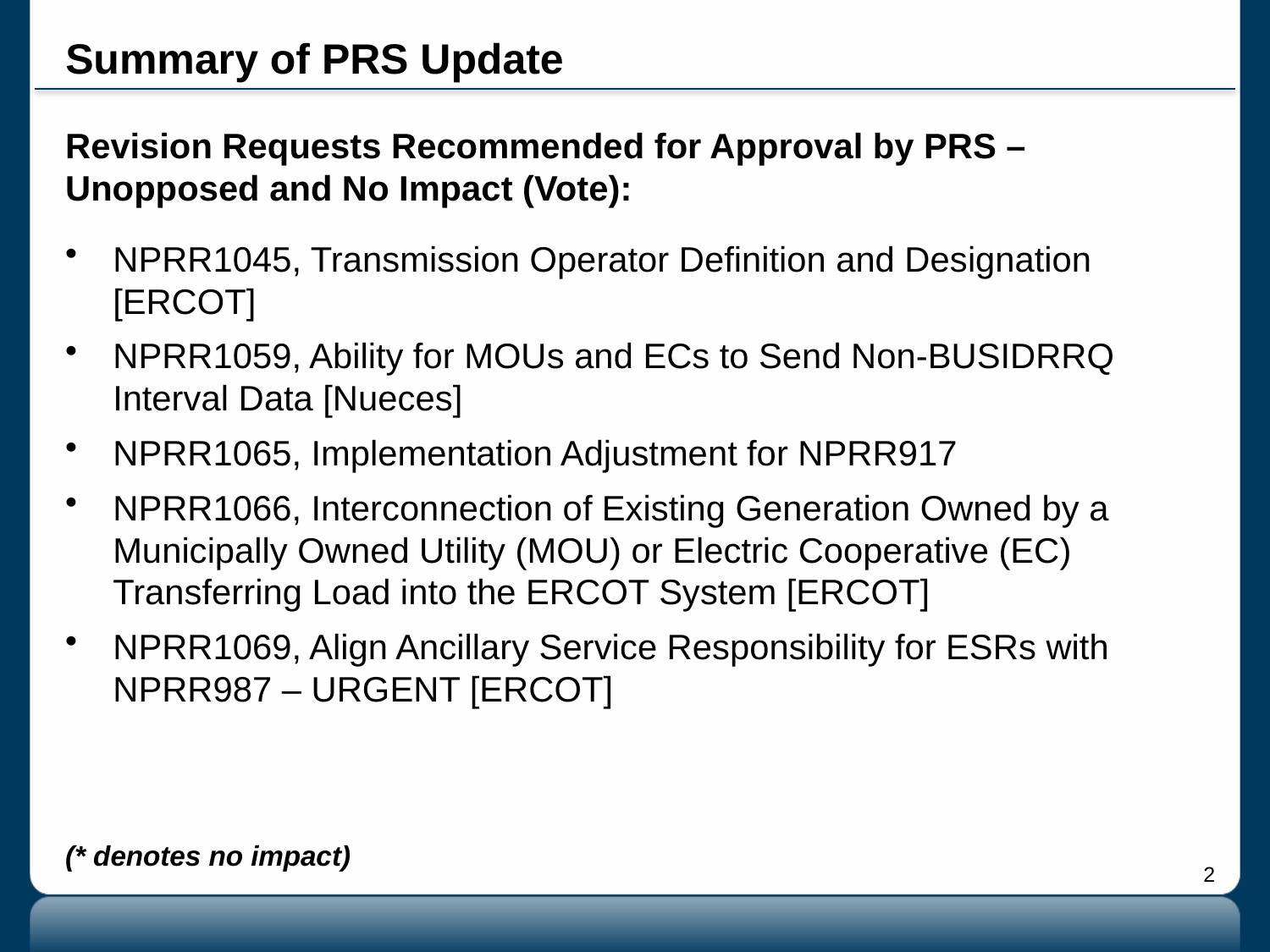

# Summary of PRS Update
Revision Requests Recommended for Approval by PRS – Unopposed and No Impact (Vote):
NPRR1045, Transmission Operator Definition and Designation [ERCOT]
NPRR1059, Ability for MOUs and ECs to Send Non-BUSIDRRQ Interval Data [Nueces]
NPRR1065, Implementation Adjustment for NPRR917
NPRR1066, Interconnection of Existing Generation Owned by a Municipally Owned Utility (MOU) or Electric Cooperative (EC) Transferring Load into the ERCOT System [ERCOT]
NPRR1069, Align Ancillary Service Responsibility for ESRs with NPRR987 – URGENT [ERCOT]

(* denotes no impact)